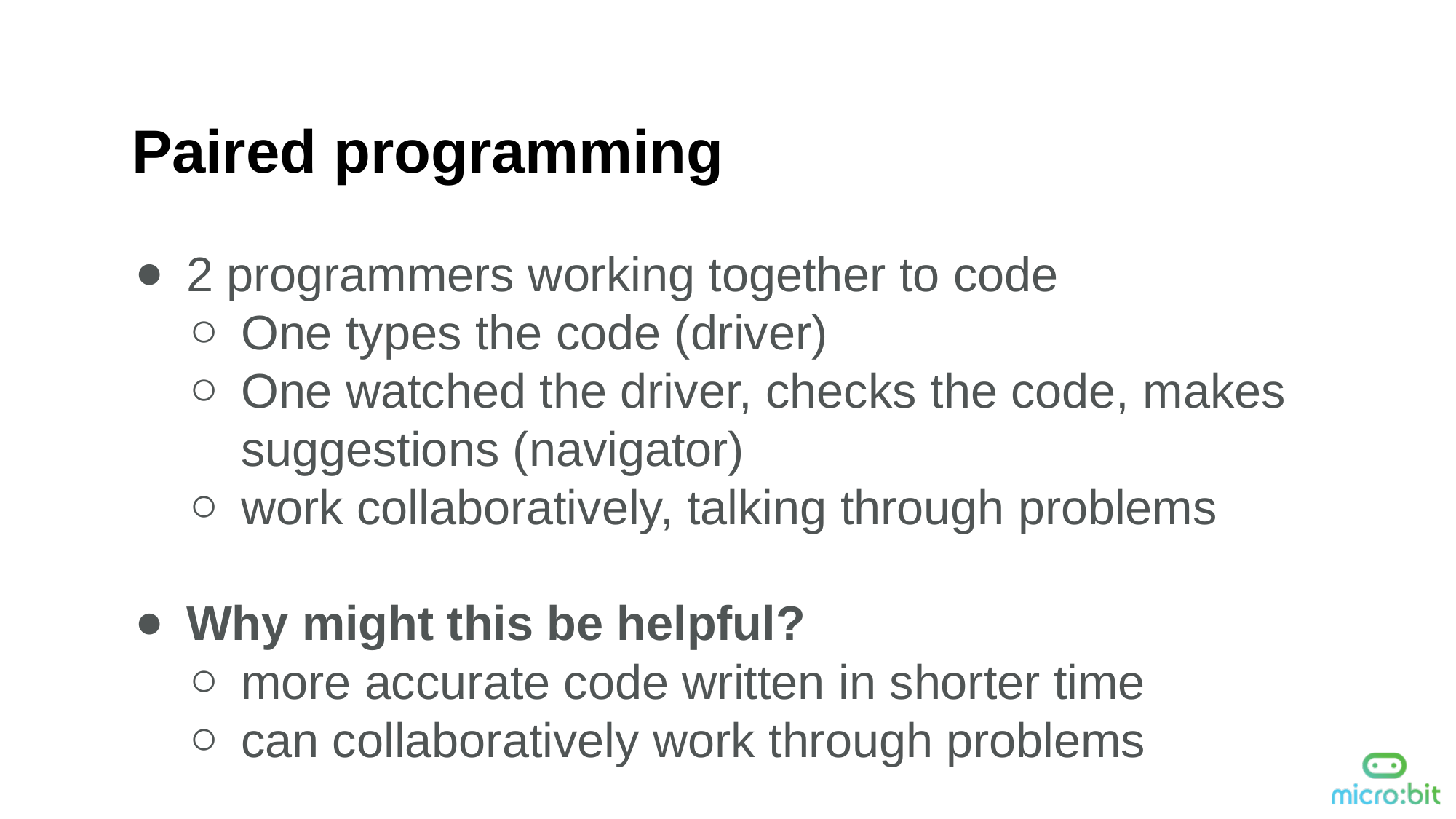

Paired programming

2 programmers working together to code
One types the code (driver)
One watched the driver, checks the code, makes suggestions (navigator)
work collaboratively, talking through problems

Why might this be helpful?
more accurate code written in shorter time
can collaboratively work through problems